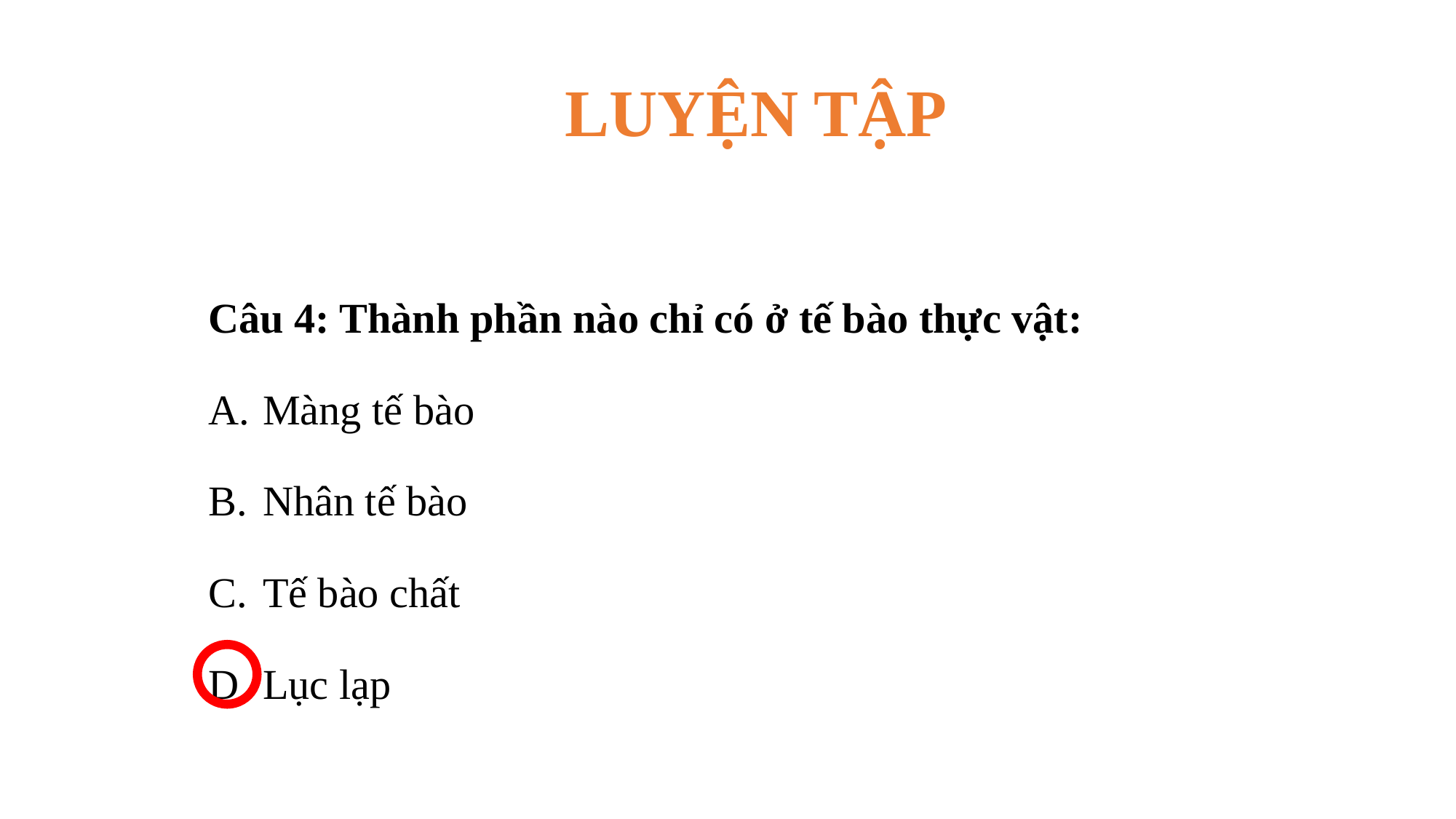

# LUYỆN TẬP
Câu 4: Thành phần nào chỉ có ở tế bào thực vật:
Màng tế bào
Nhân tế bào
Tế bào chất
Lục lạp